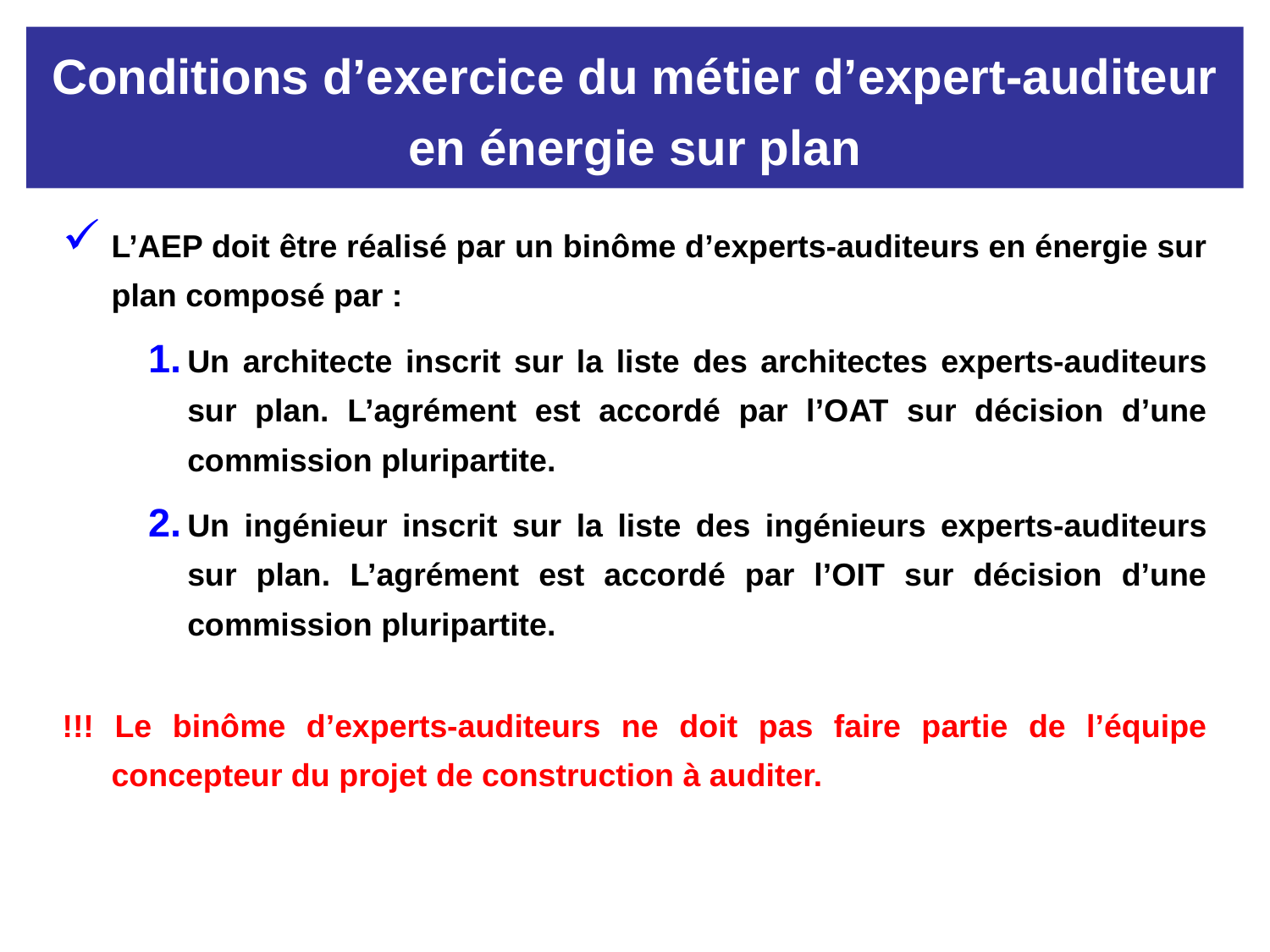

Conditions d’exercice du métier d’expert-auditeur en énergie sur plan

L’AEP doit être réalisé par un binôme d’experts-auditeurs en énergie sur plan composé par :
Un architecte inscrit sur la liste des architectes experts-auditeurs sur plan. L’agrément est accordé par l’OAT sur décision d’une commission pluripartite.
Un ingénieur inscrit sur la liste des ingénieurs experts-auditeurs sur plan. L’agrément est accordé par l’OIT sur décision d’une commission pluripartite.

!!! Le binôme d’experts-auditeurs ne doit pas faire partie de l’équipe concepteur du projet de construction à auditer.